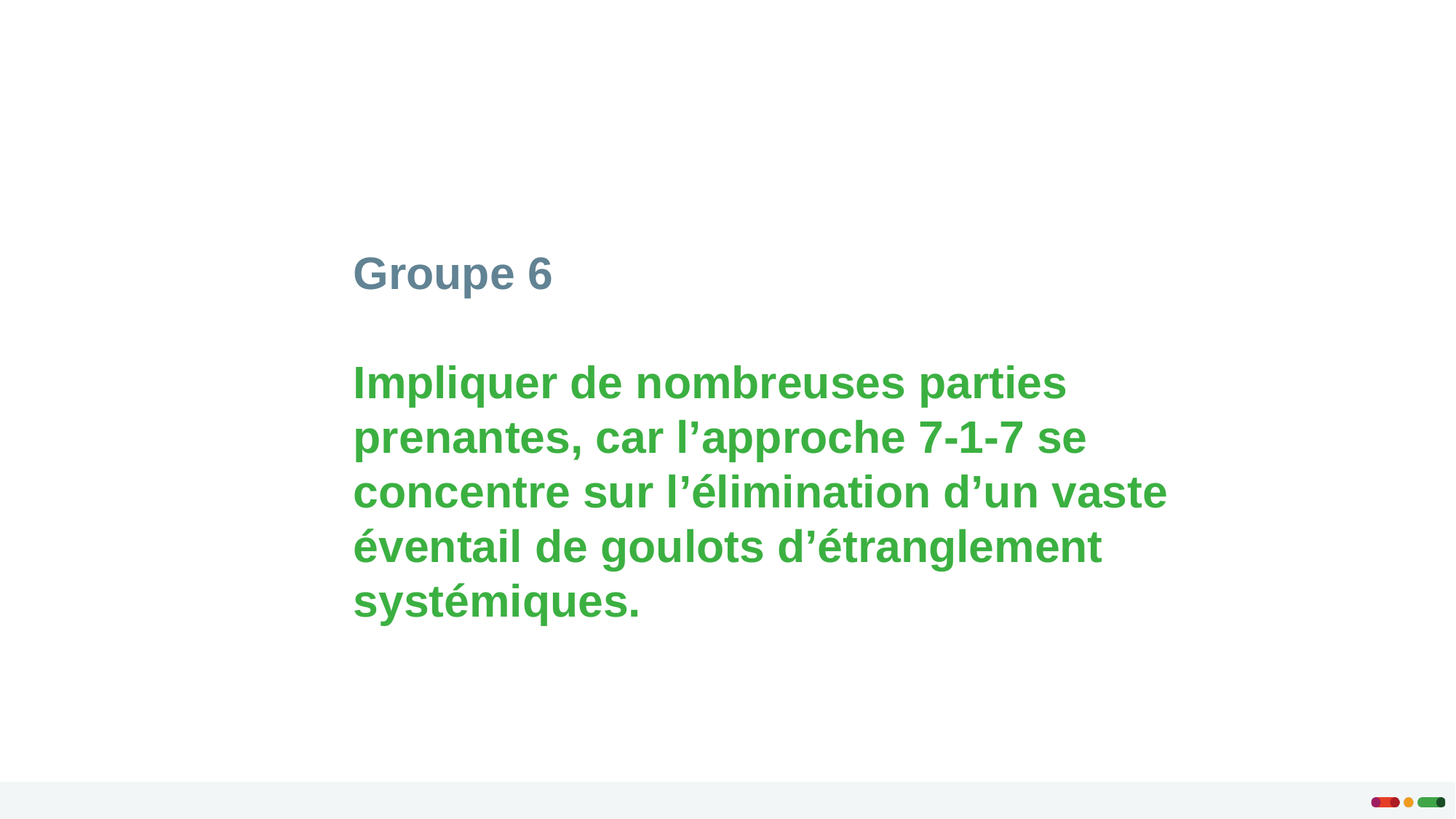

Groupe 6

Impliquer de nombreuses parties prenantes, car l’approche 7-1-7 se concentre sur l’élimination d’un vaste éventail de goulots d’étranglement systémiques.